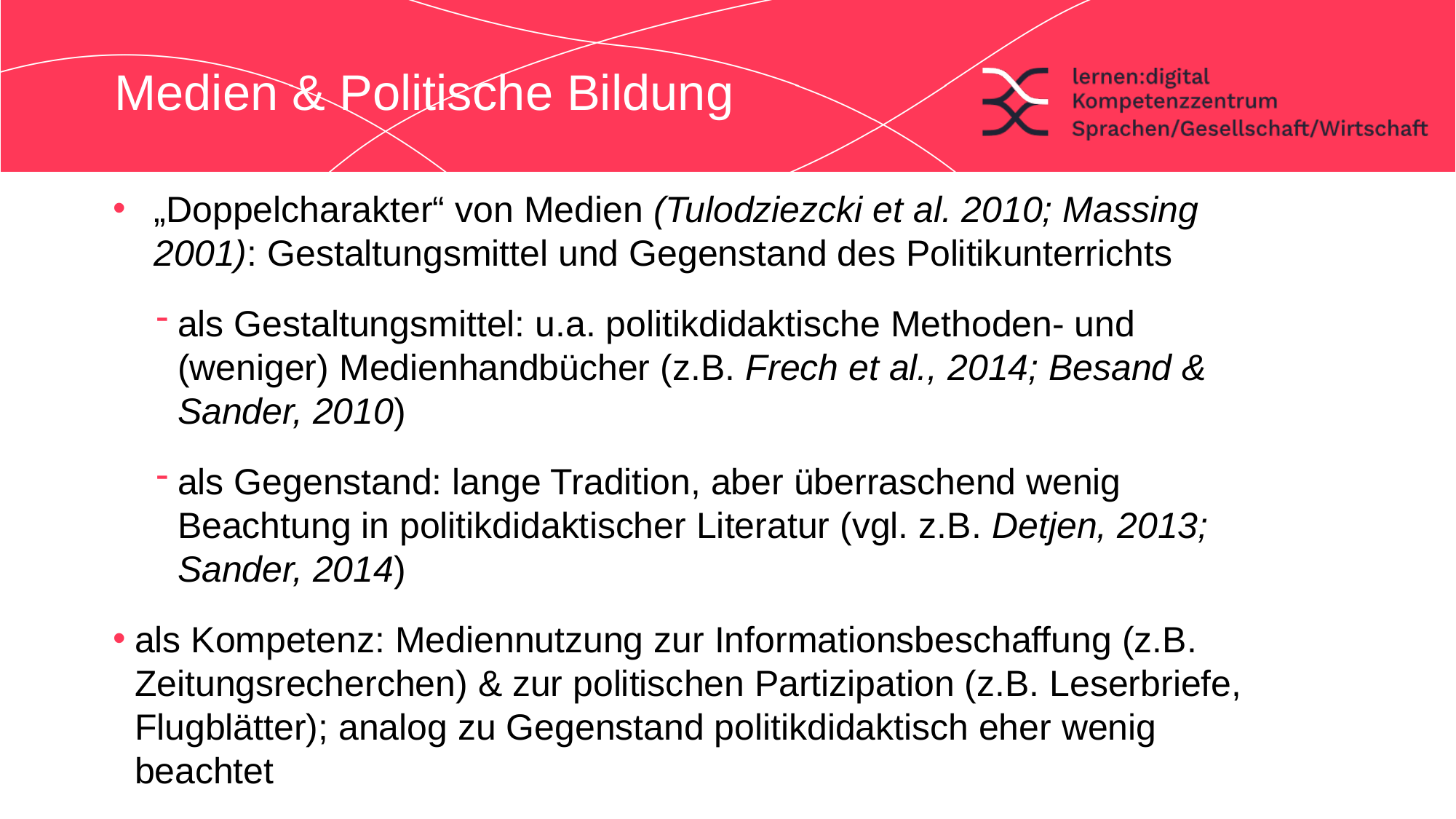

# Medien & Politische Bildung
„Doppelcharakter“ von Medien (Tulodziezcki et al. 2010; Massing 2001): Gestaltungsmittel und Gegenstand des Politikunterrichts
als Gestaltungsmittel: u.a. politikdidaktische Methoden- und (weniger) Medienhandbücher (z.B. Frech et al., 2014; Besand & Sander, 2010)
als Gegenstand: lange Tradition, aber überraschend wenig Beachtung in politikdidaktischer Literatur (vgl. z.B. Detjen, 2013; Sander, 2014)
als Kompetenz: Mediennutzung zur Informationsbeschaffung (z.B. Zeitungsrecherchen) & zur politischen Partizipation (z.B. Leserbriefe, Flugblätter); analog zu Gegenstand politikdidaktisch eher wenig beachtet